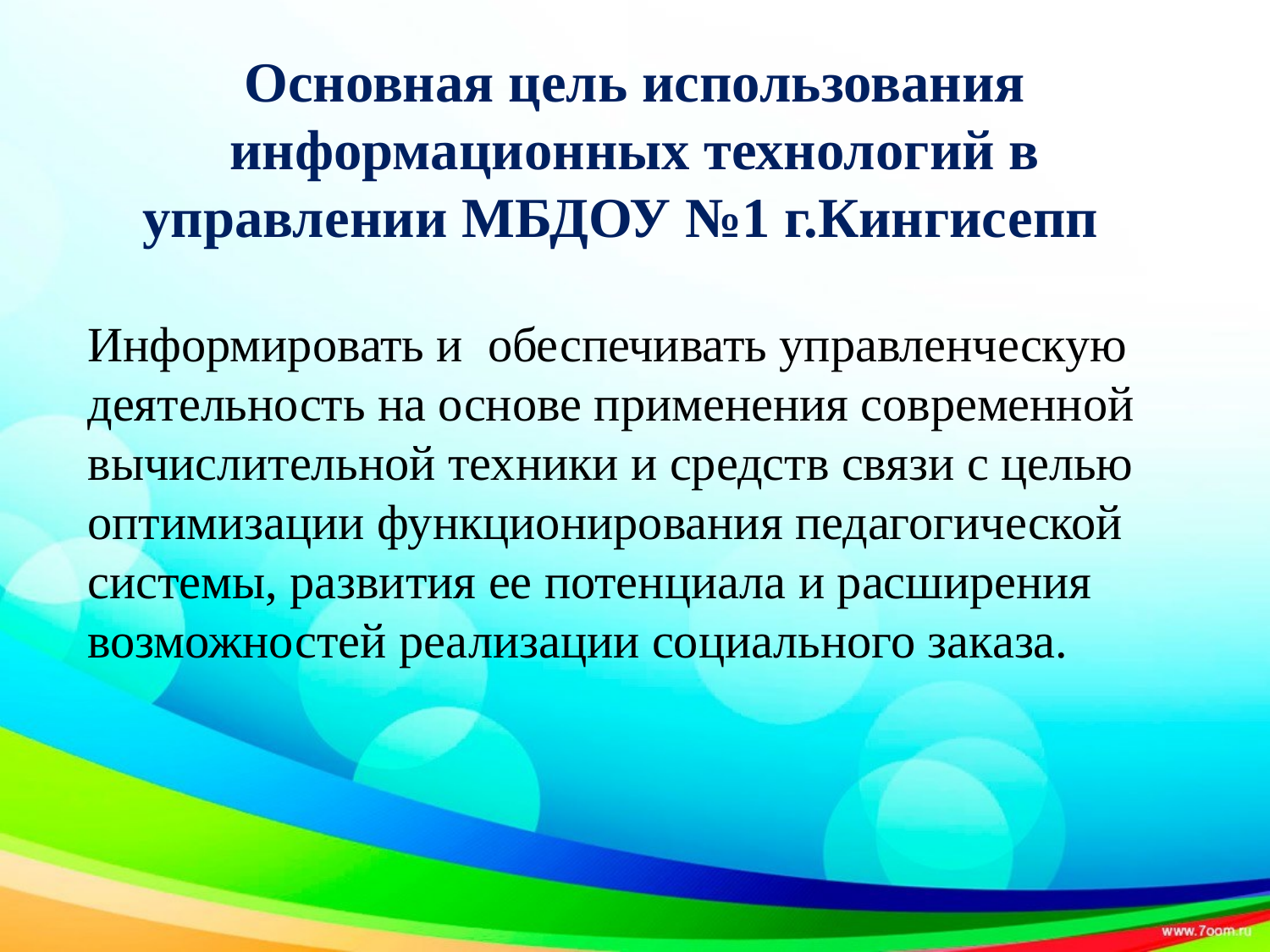

# Основная цель использования информационных технологий в управлении МБДОУ №1 г.Кингисепп
Информировать и  обеспечивать управленческую деятельность на основе применения современной вычислительной техники и средств связи с целью оптимизации функционирования педагогической системы, развития ее потенциала и расширения возможностей реализации социального заказа.